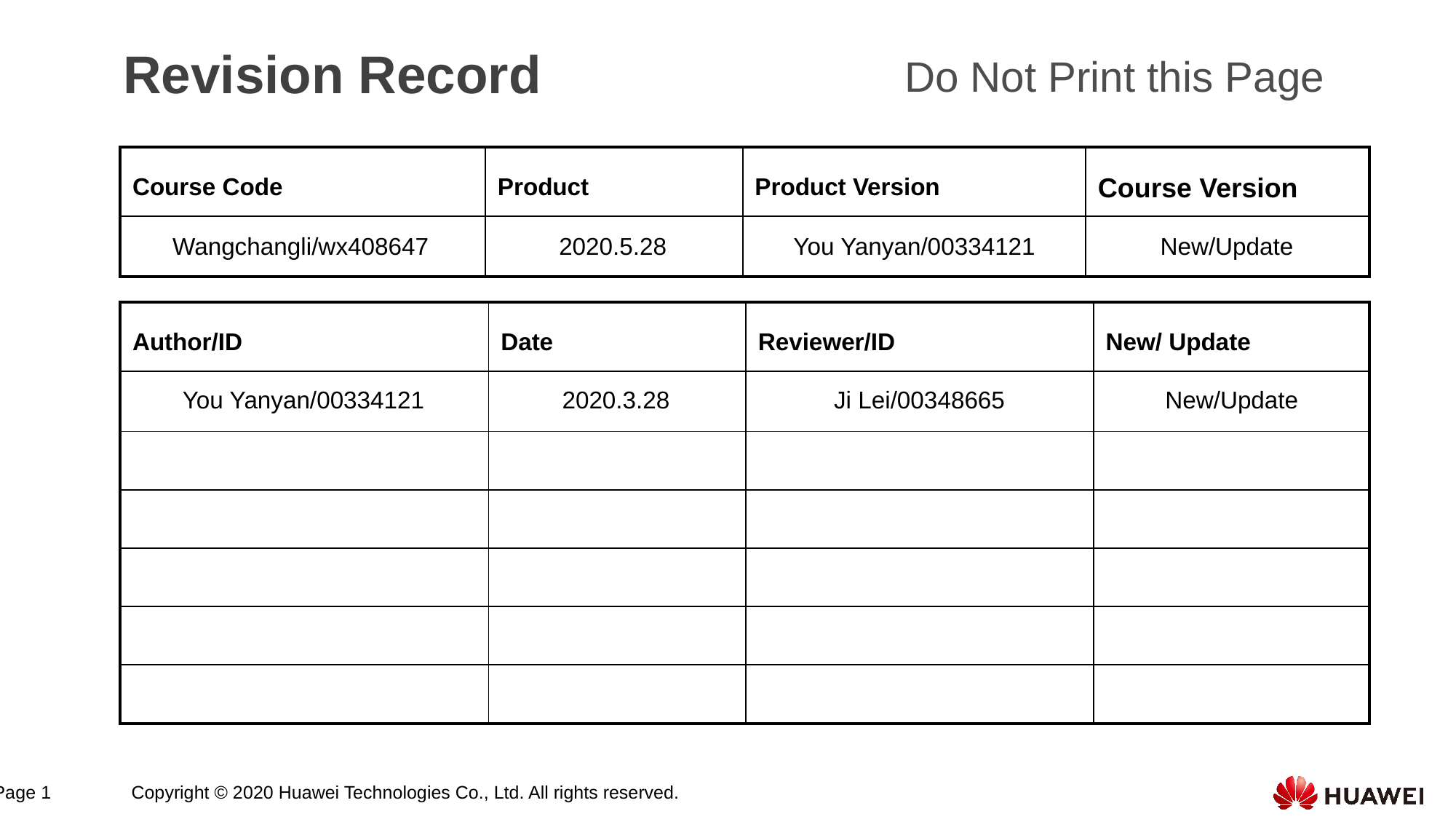

Wangchangli/wx408647

2020.5.28
You Yanyan/00334121
New/Update
You Yanyan/00334121
2020.3.28
Ji Lei/00348665
New/Update